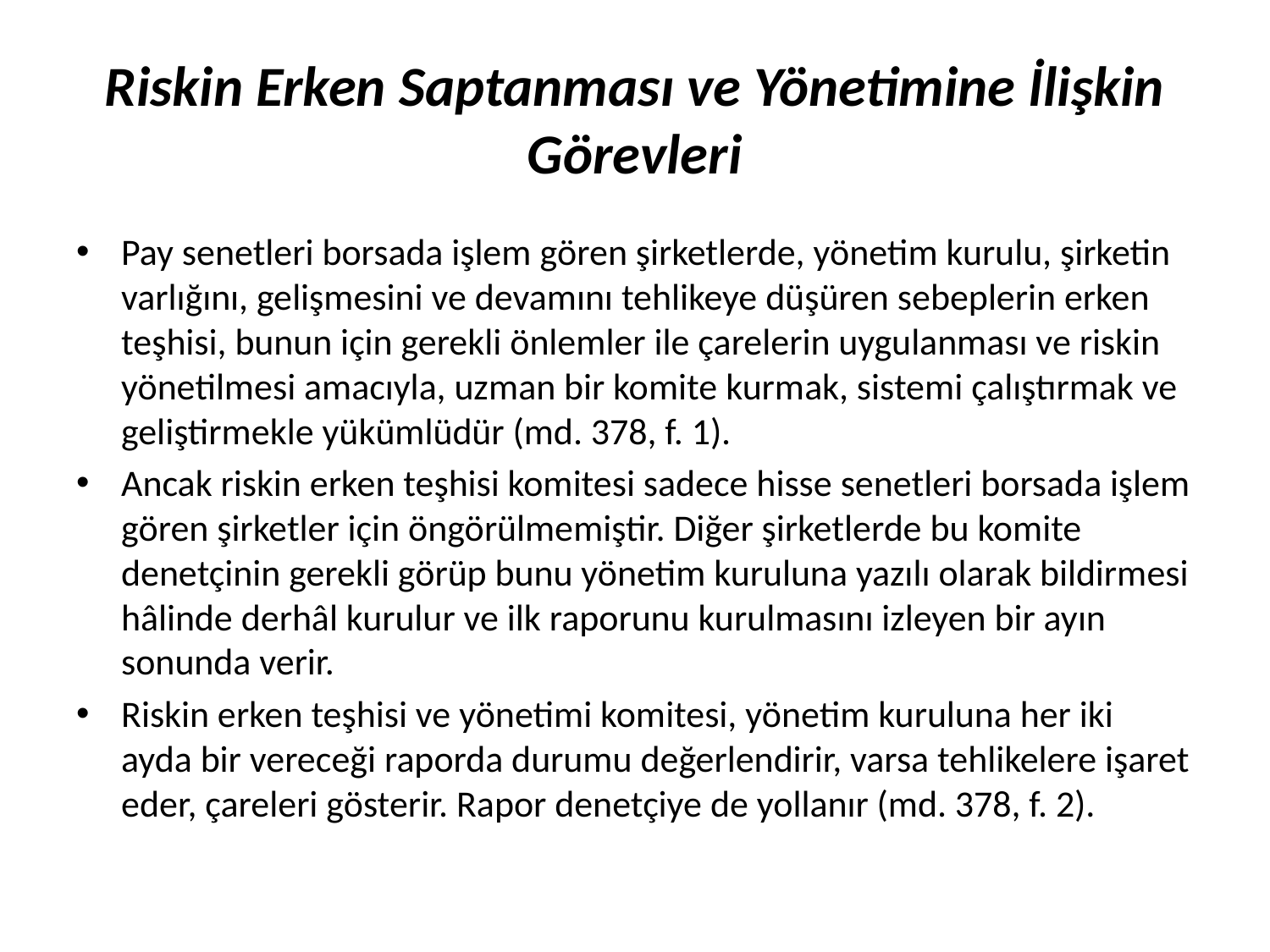

# Riskin Erken Saptanması ve Yönetimine İlişkin Görevleri
Pay senetleri borsada işlem gören şirketlerde, yönetim kurulu, şirketin varlığını, gelişmesini ve devamını tehlikeye düşüren sebeplerin erken teşhisi, bunun için gerekli önlemler ile çarelerin uygulanması ve riskin yönetilmesi amacıyla, uzman bir komite kurmak, sistemi çalıştırmak ve geliştirmekle yükümlüdür (md. 378, f. 1).
Ancak riskin erken teşhisi komitesi sadece hisse senetleri borsada işlem gören şirketler için öngörülmemiştir. Diğer şirketlerde bu komite denetçinin gerekli görüp bunu yönetim kuruluna yazılı olarak bildirmesi hâlinde derhâl kurulur ve ilk raporunu kurulmasını izleyen bir ayın sonunda verir.
Riskin erken teşhisi ve yönetimi komitesi, yönetim kuruluna her iki ayda bir vereceği raporda durumu değerlendirir, varsa tehlikelere işaret eder, çareleri gösterir. Rapor denetçiye de yollanır (md. 378, f. 2).